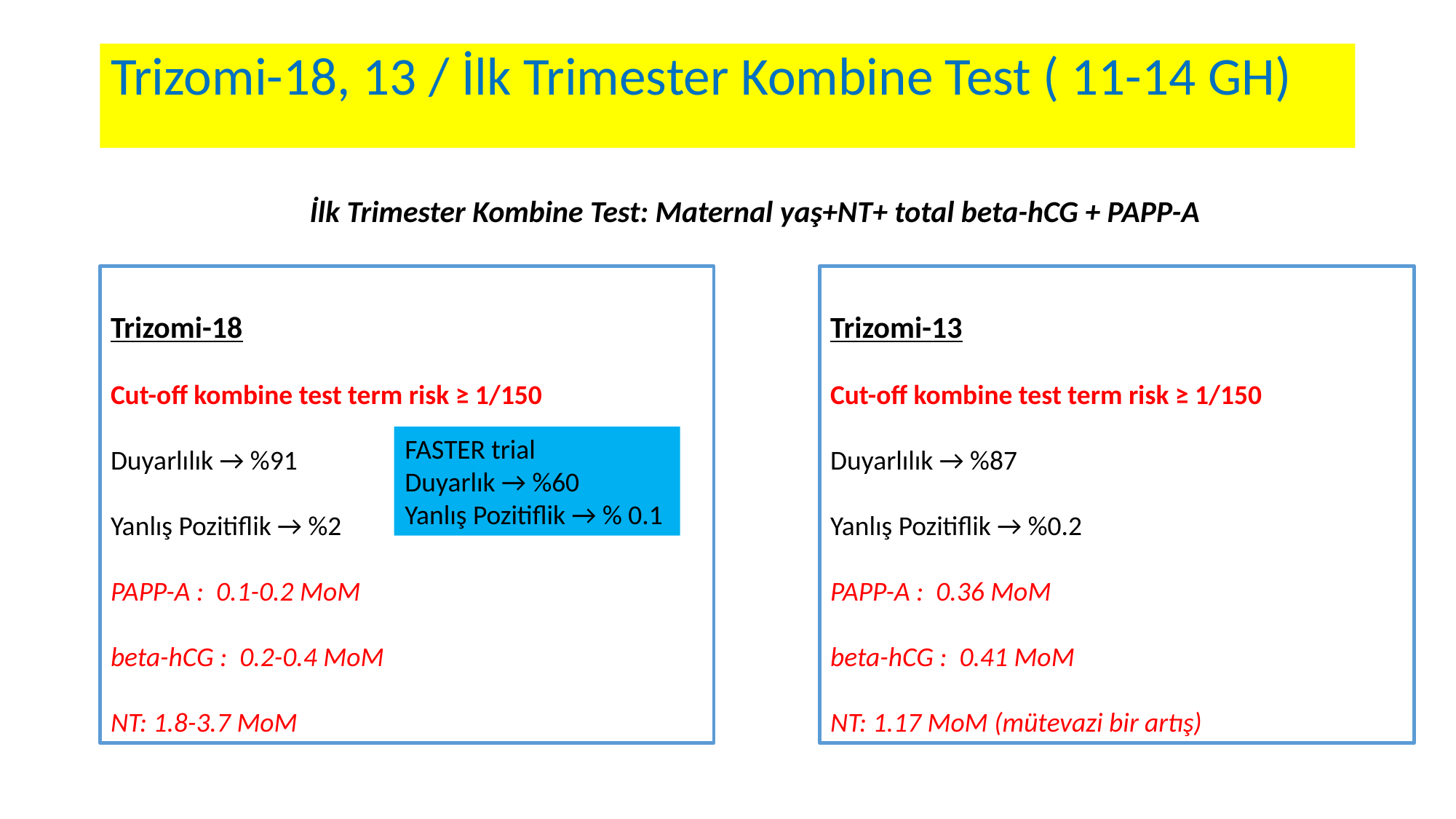

Trizomi-18, 13 / İlk Trimester Kombine Test ( 11-14 GH)
İlk Trimester Kombine Test: Maternal yaş+NT+ total beta-hCG + PAPP-A
Trizomi-13
Cut-off kombine test term risk ≥ 1/150
Duyarlılık → %87
Yanlış Pozitiflik → %0.2
PAPP-A :  0.36 MoM
beta-hCG :  0.41 MoM
NT: 1.17 MoM (mütevazi bir artış)
Trizomi-18
Cut-off kombine test term risk ≥ 1/150
Duyarlılık → %91
Yanlış Pozitiflik → %2
PAPP-A :  0.1-0.2 MoM
beta-hCG :  0.2-0.4 MoM
NT: 1.8-3.7 MoM
FASTER trial
Duyarlık → %60
Yanlış Pozitiflik → % 0.1